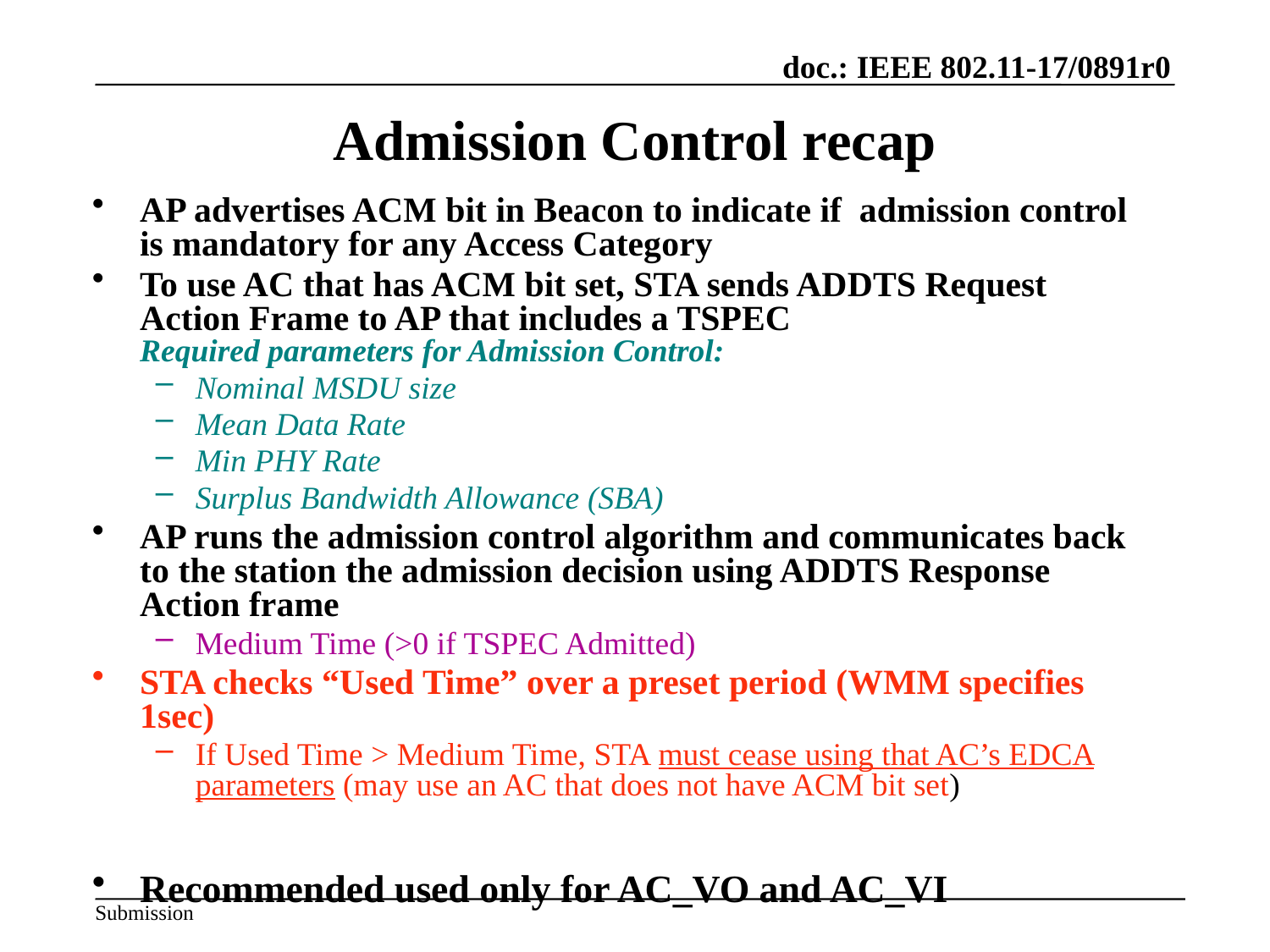

# Admission Control recap
AP advertises ACM bit in Beacon to indicate if  admission control is mandatory for any Access Category
To use AC that has ACM bit set, STA sends ADDTS Request Action Frame to AP that includes a TSPEC
Required parameters for Admission Control:
Nominal MSDU size
Mean Data Rate
Min PHY Rate
Surplus Bandwidth Allowance (SBA)
AP runs the admission control algorithm and communicates back to the station the admission decision using ADDTS Response Action frame
Medium Time (>0 if TSPEC Admitted)
STA checks “Used Time” over a preset period (WMM specifies 1sec)
If Used Time > Medium Time, STA must cease using that AC’s EDCA parameters (may use an AC that does not have ACM bit set)

Recommended used only for AC_VO and AC_VI